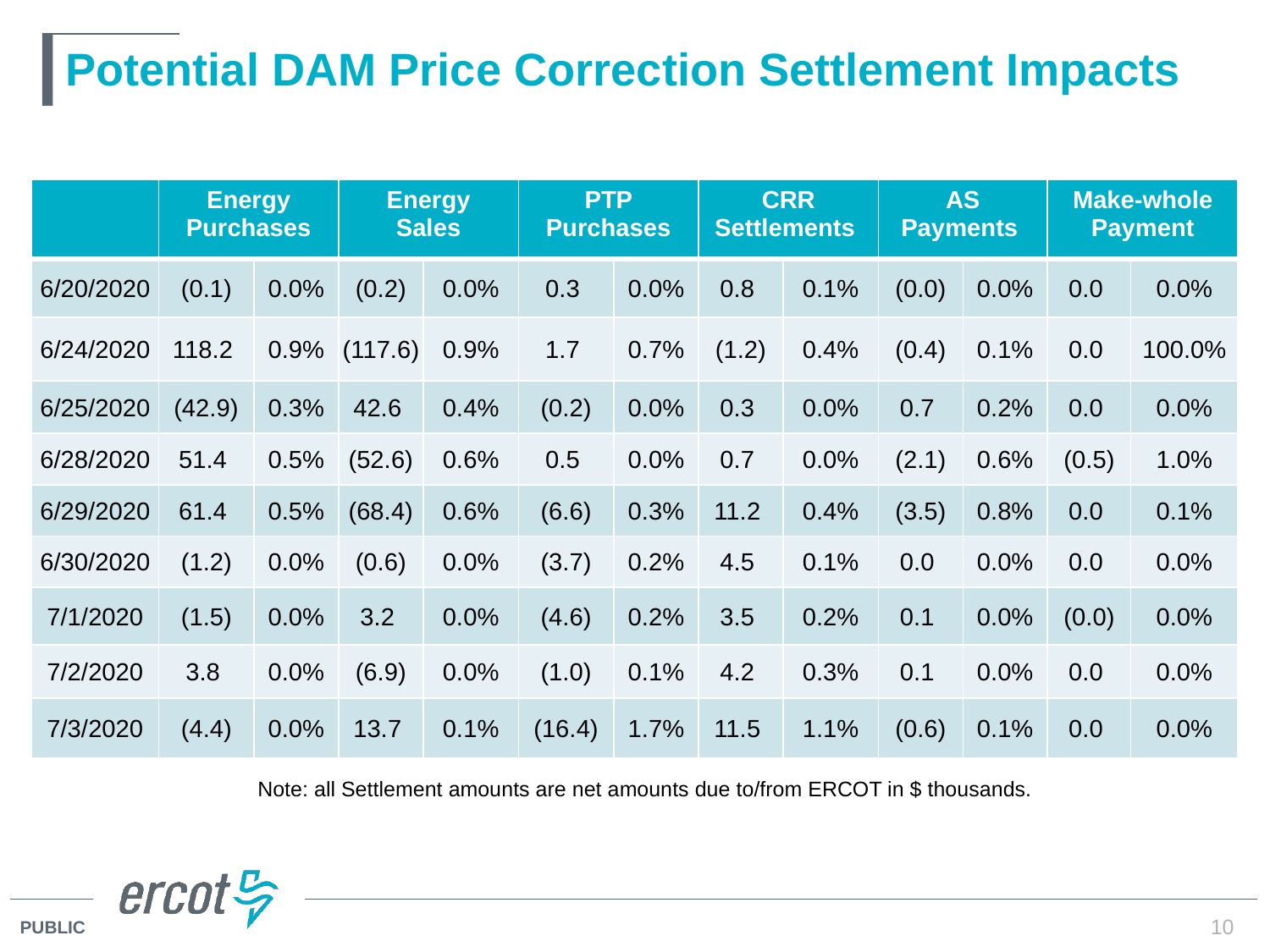

# Potential DAM Price Correction Settlement Impacts
|  | Energy Purchases |  | Energy Sales |  | PTP Purchases |  | CRR Settlements |  | AS Payments |  | Make-whole Payment |  |
| --- | --- | --- | --- | --- | --- | --- | --- | --- | --- | --- | --- | --- |
| 6/20/2020 | (0.1) | 0.0% | (0.2) | 0.0% | 0.3 | 0.0% | 0.8 | 0.1% | (0.0) | 0.0% | 0.0 | 0.0% |
| 6/24/2020 | 118.2 | 0.9% | (117.6) | 0.9% | 1.7 | 0.7% | (1.2) | 0.4% | (0.4) | 0.1% | 0.0 | 100.0% |
| 6/25/2020 | (42.9) | 0.3% | 42.6 | 0.4% | (0.2) | 0.0% | 0.3 | 0.0% | 0.7 | 0.2% | 0.0 | 0.0% |
| 6/28/2020 | 51.4 | 0.5% | (52.6) | 0.6% | 0.5 | 0.0% | 0.7 | 0.0% | (2.1) | 0.6% | (0.5) | 1.0% |
| 6/29/2020 | 61.4 | 0.5% | (68.4) | 0.6% | (6.6) | 0.3% | 11.2 | 0.4% | (3.5) | 0.8% | 0.0 | 0.1% |
| 6/30/2020 | (1.2) | 0.0% | (0.6) | 0.0% | (3.7) | 0.2% | 4.5 | 0.1% | 0.0 | 0.0% | 0.0 | 0.0% |
| 7/1/2020 | (1.5) | 0.0% | 3.2 | 0.0% | (4.6) | 0.2% | 3.5 | 0.2% | 0.1 | 0.0% | (0.0) | 0.0% |
| 7/2/2020 | 3.8 | 0.0% | (6.9) | 0.0% | (1.0) | 0.1% | 4.2 | 0.3% | 0.1 | 0.0% | 0.0 | 0.0% |
| 7/3/2020 | (4.4) | 0.0% | 13.7 | 0.1% | (16.4) | 1.7% | 11.5 | 1.1% | (0.6) | 0.1% | 0.0 | 0.0% |
Note: all Settlement amounts are net amounts due to/from ERCOT in $ thousands.
10